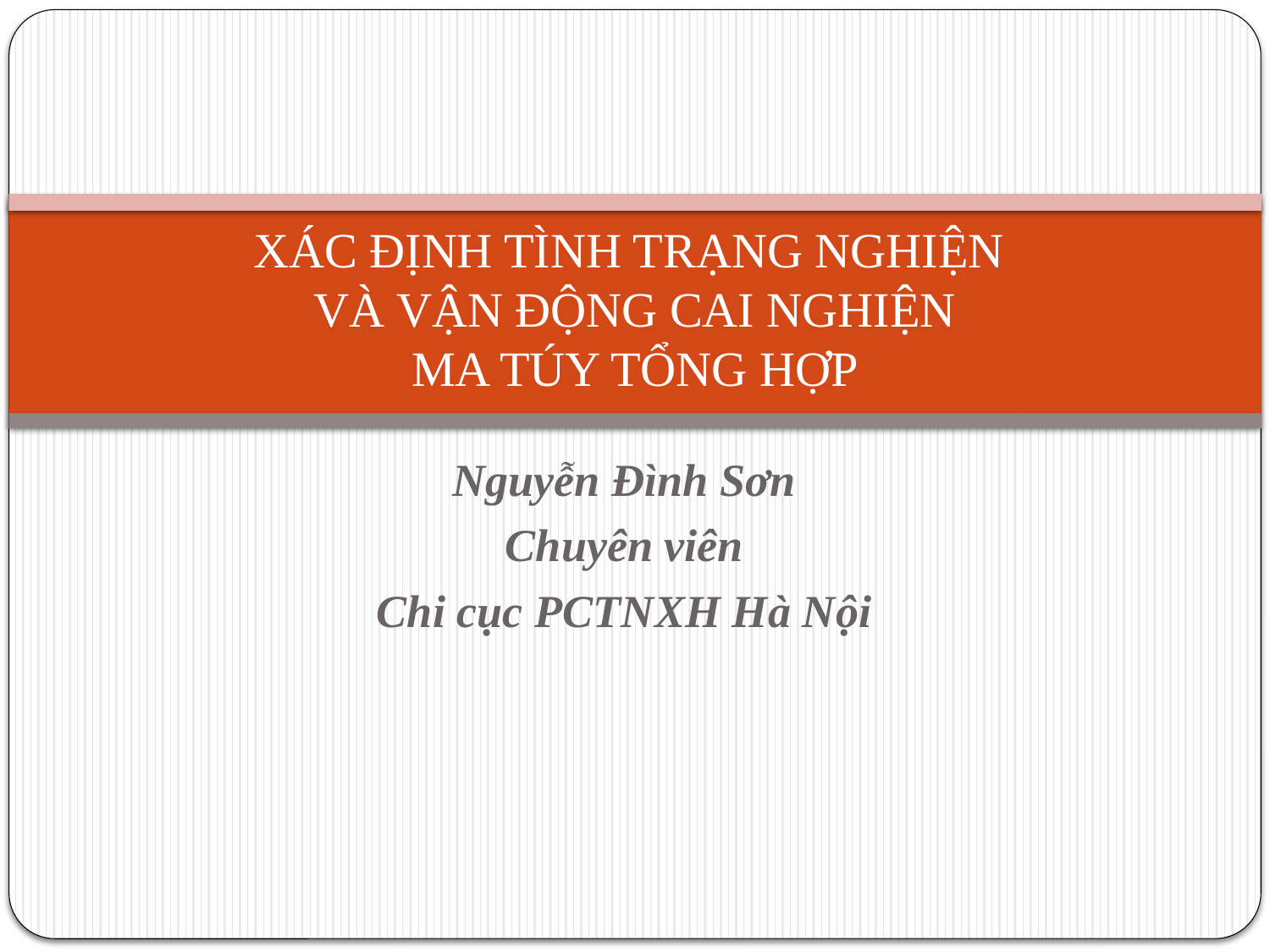

# XÁC ĐỊNH TÌNH TRẠNG NGHIỆN VÀ VẬN ĐỘNG CAI NGHIỆN MA TÚY TỔNG HỢP
Nguyễn Đình Sơn
Chuyên viên
Chi cục PCTNXH Hà Nội